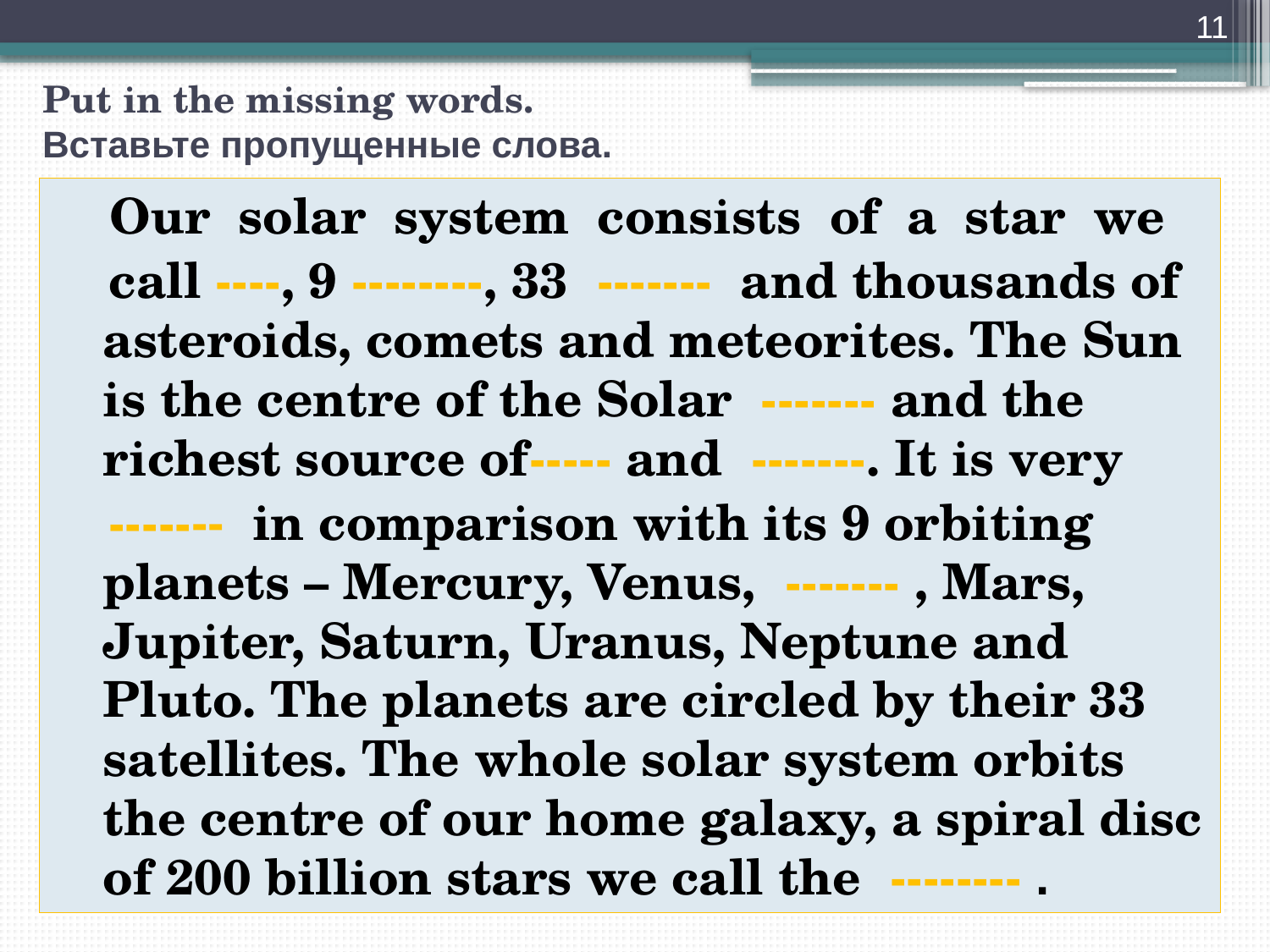

11
# Put in the missing words. Вставьте пропущенные слова.
   Our  solar  system  consists  of  a  star  we
   call ----, 9 --------, 33  -------  and thousands of asteroids, comets and meteorites. The Sun is the centre of the Solar  ------- and the richest source of----- and  -------. It is very
   -------  in comparison with its 9 orbiting planets – Mercury, Venus,  ------- , Mars, Jupiter, Saturn, Uranus, Neptune and Pluto. The planets are circled by their 33 satellites. The whole solar system orbits the centre of our home galaxy, a spiral disc of 200 billion stars we call the  -------- .